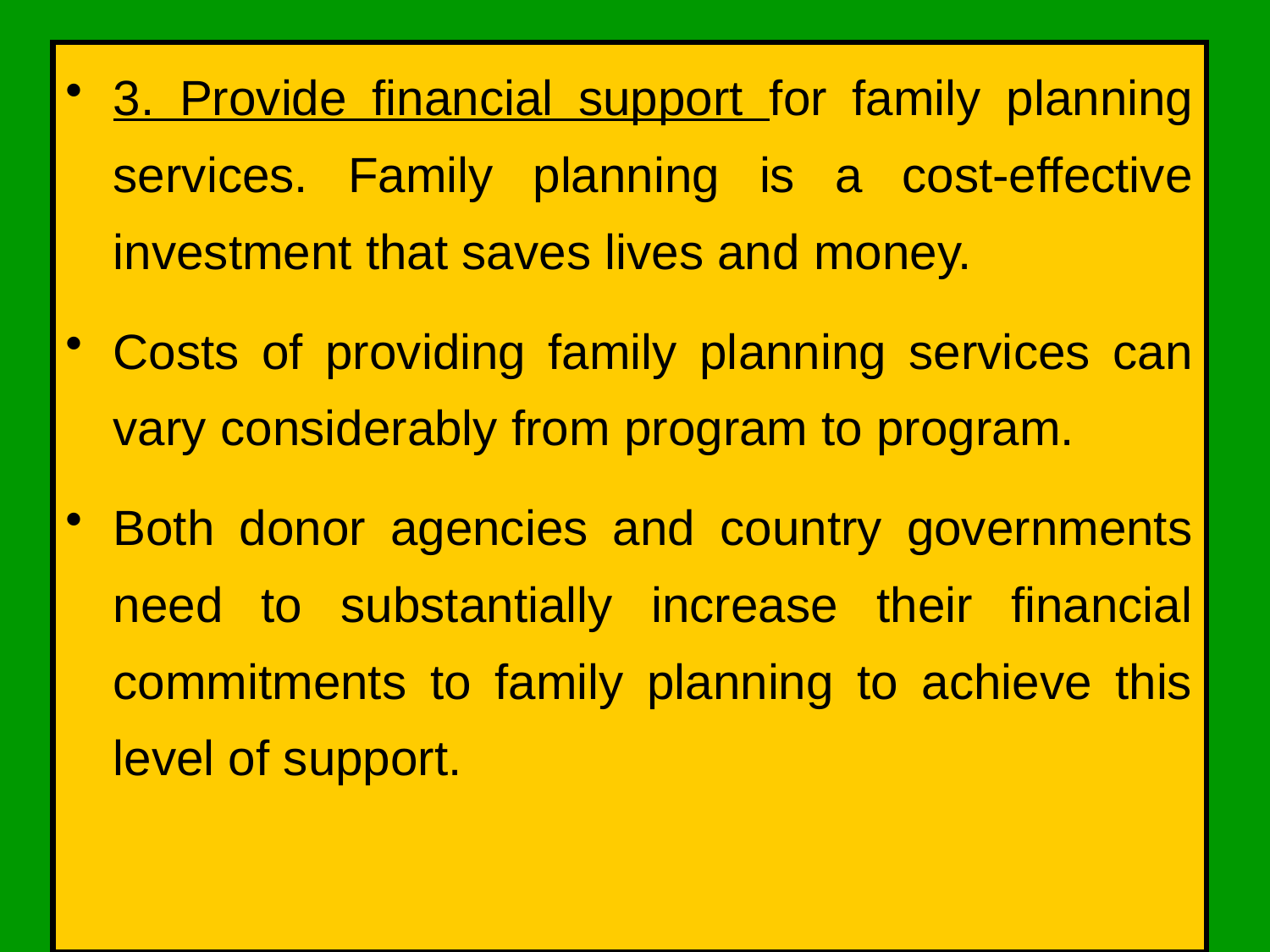

3. Provide financial support for family planning services. Family planning is a cost-effective investment that saves lives and money.
Costs of providing family planning services can vary considerably from program to program.
Both donor agencies and country governments need to substantially increase their financial commitments to family planning to achieve this level of support.

#
National Family Health Survey-2